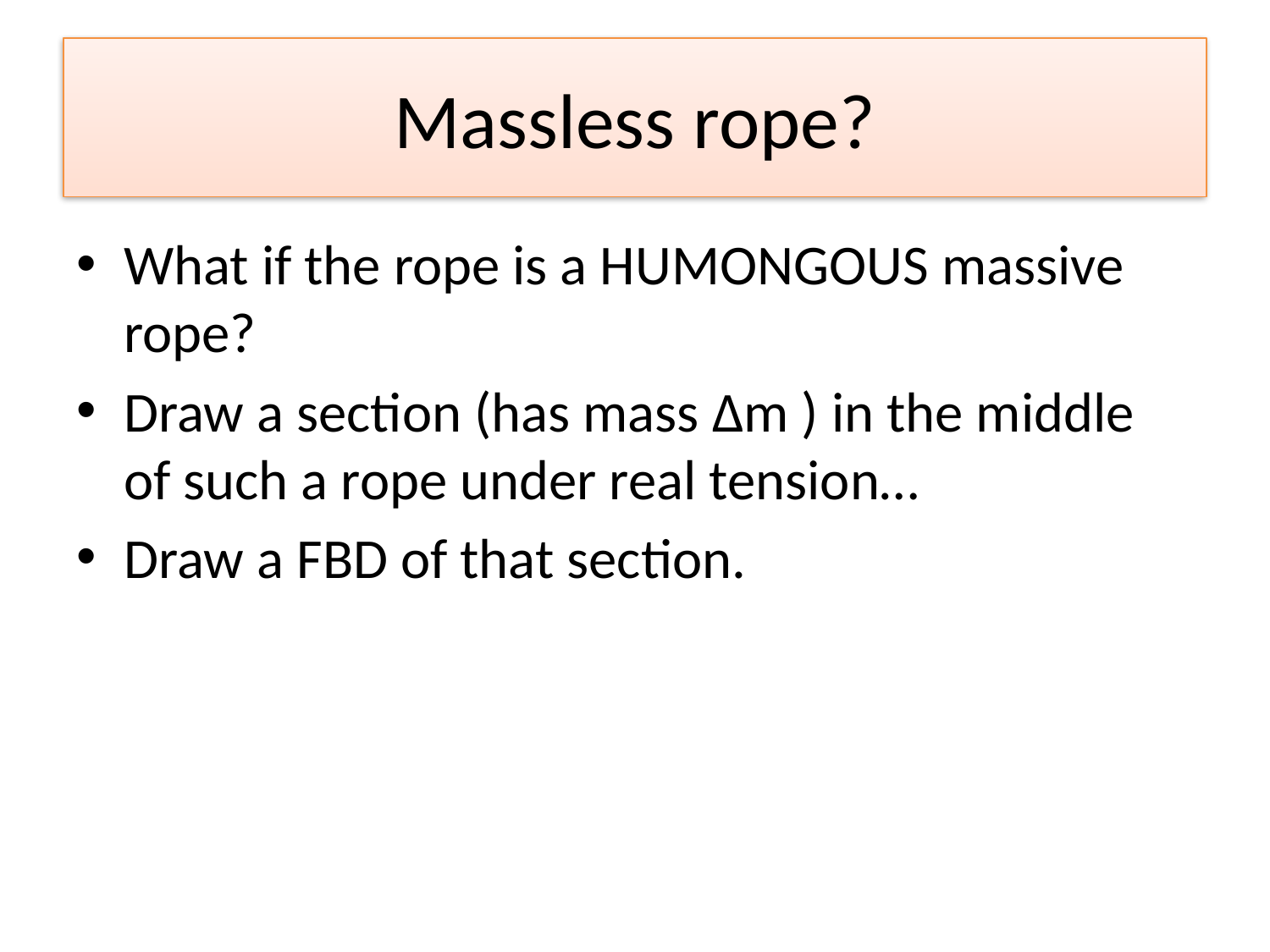

# Massless rope?
What if the rope is a HUMONGOUS massive rope?
Draw a section (has mass Δm ) in the middle of such a rope under real tension…
Draw a FBD of that section.